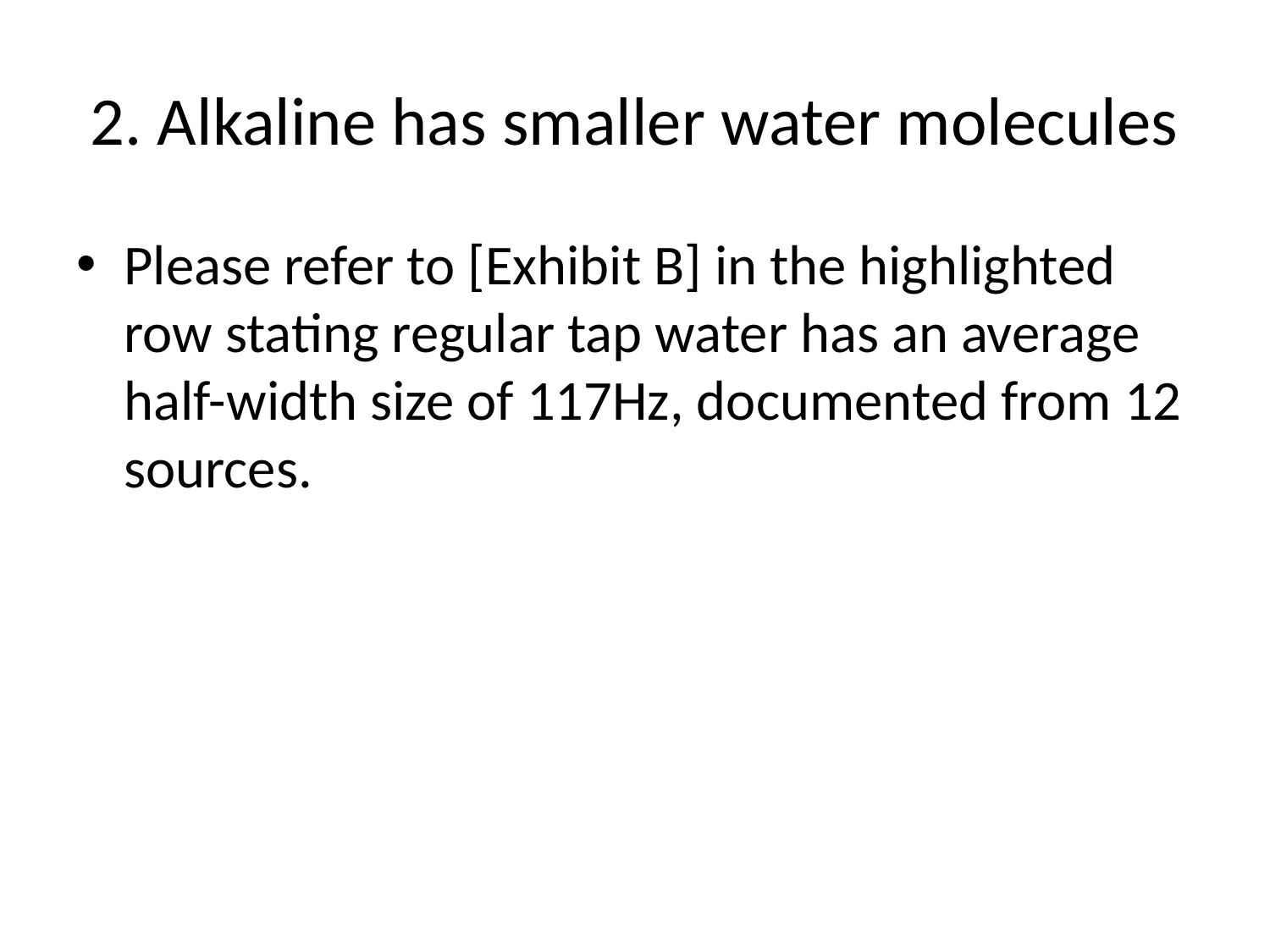

# 2. Alkaline has smaller water molecules
Please refer to [Exhibit B] in the highlighted row stating regular tap water has an average half-width size of 117Hz, documented from 12 sources.